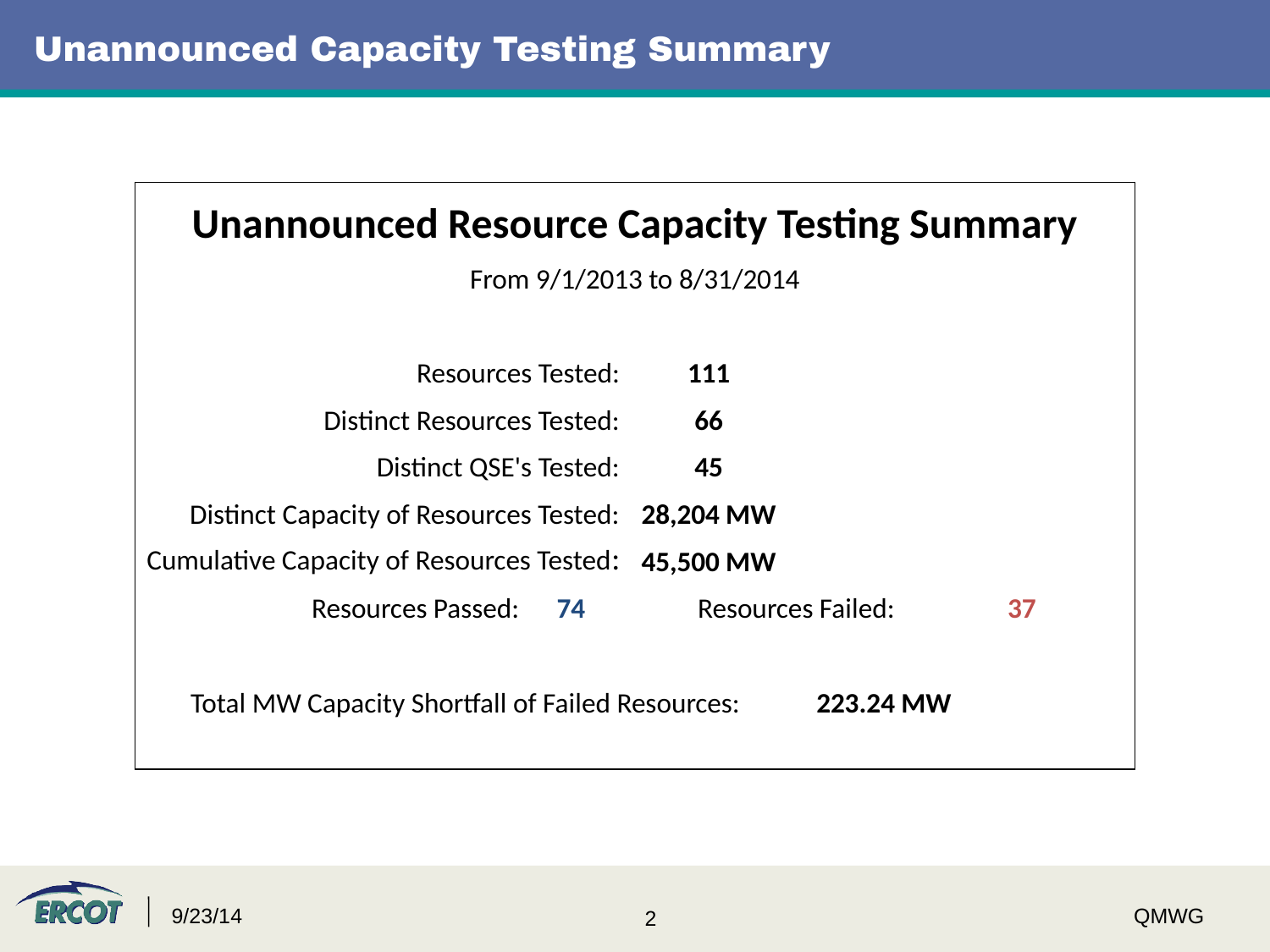

# Unannounced Capacity Testing Summary
| Unannounced Resource Capacity Testing Summary |  |  |  |  |  |
| --- | --- | --- | --- | --- | --- |
| From 9/1/2013 to 8/31/2014 |  |  |  |  |  |
|  |  |  |  |  |  |
| Resources Tested: |  | 111 |  |  |  |
| Distinct Resources Tested: |  | 66 |  |  |  |
| Distinct QSE's Tested: |  | 45 |  |  |  |
| Distinct Capacity of Resources Tested: |  | 28,204 MW |  |  |  |
| Cumulative Capacity of Resources Tested: |  | 45,500 MW |  |  |  |
| Resources Passed: | 74 | Resources Failed: |  | 37 |  |
|  |  |  |  |  |  |
| Total MW Capacity Shortfall of Failed Resources: |  |  | 223.24 MW |  |  |
|  |  |  |  |  |  |
9/23/14
QMWG